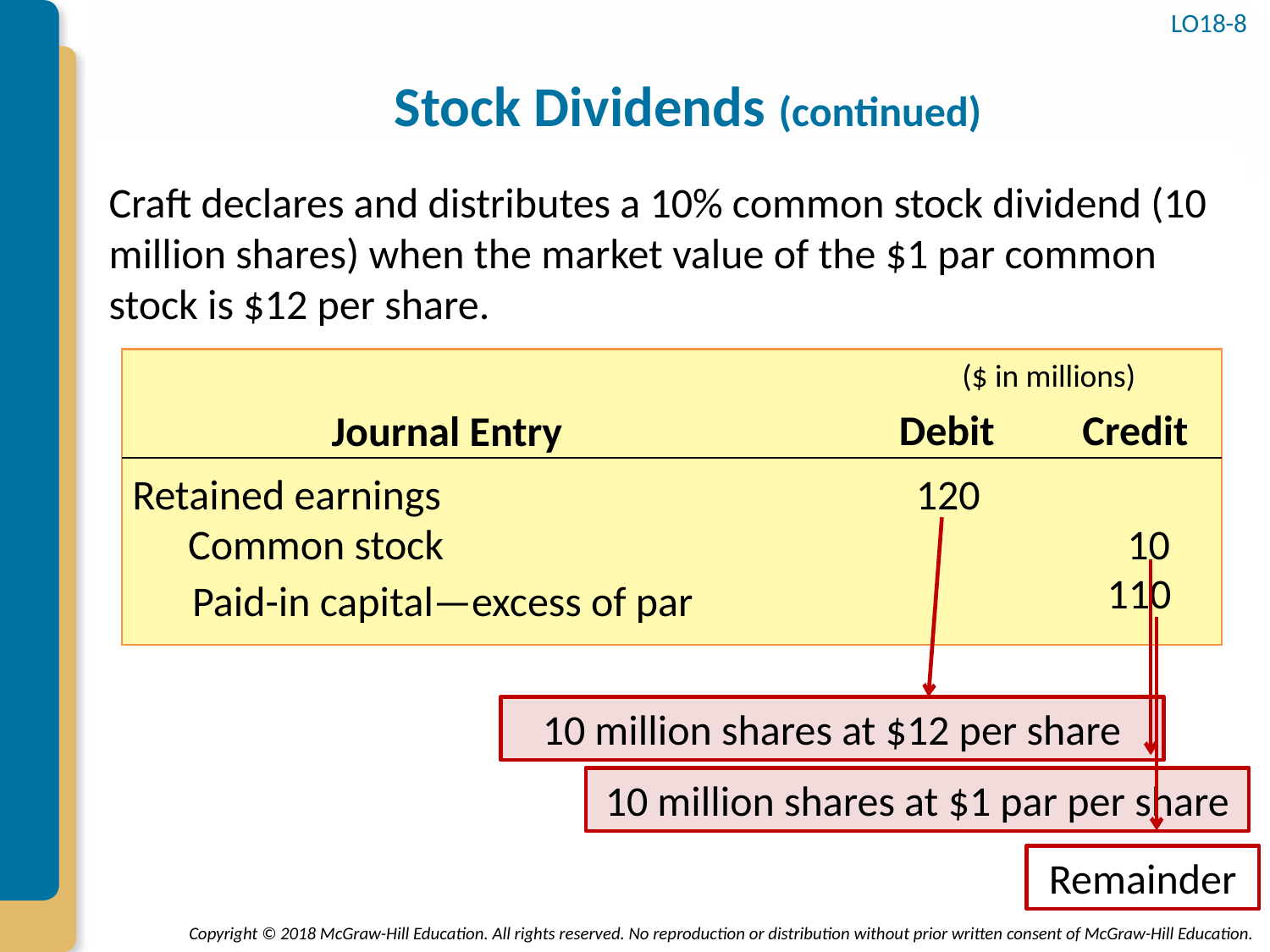

# Stock Dividends (continued)
LO18-8
Craft declares and distributes a 10% common stock dividend (10 million shares) when the market value of the $1 par common stock is $12 per share.

($ in millions)
Debit
Credit
Journal Entry
Retained earnings
120
	Common stock
10
110
	Paid-in capital—excess of par
10 million shares at $12 per share
10 million shares at $1 par per share
Remainder